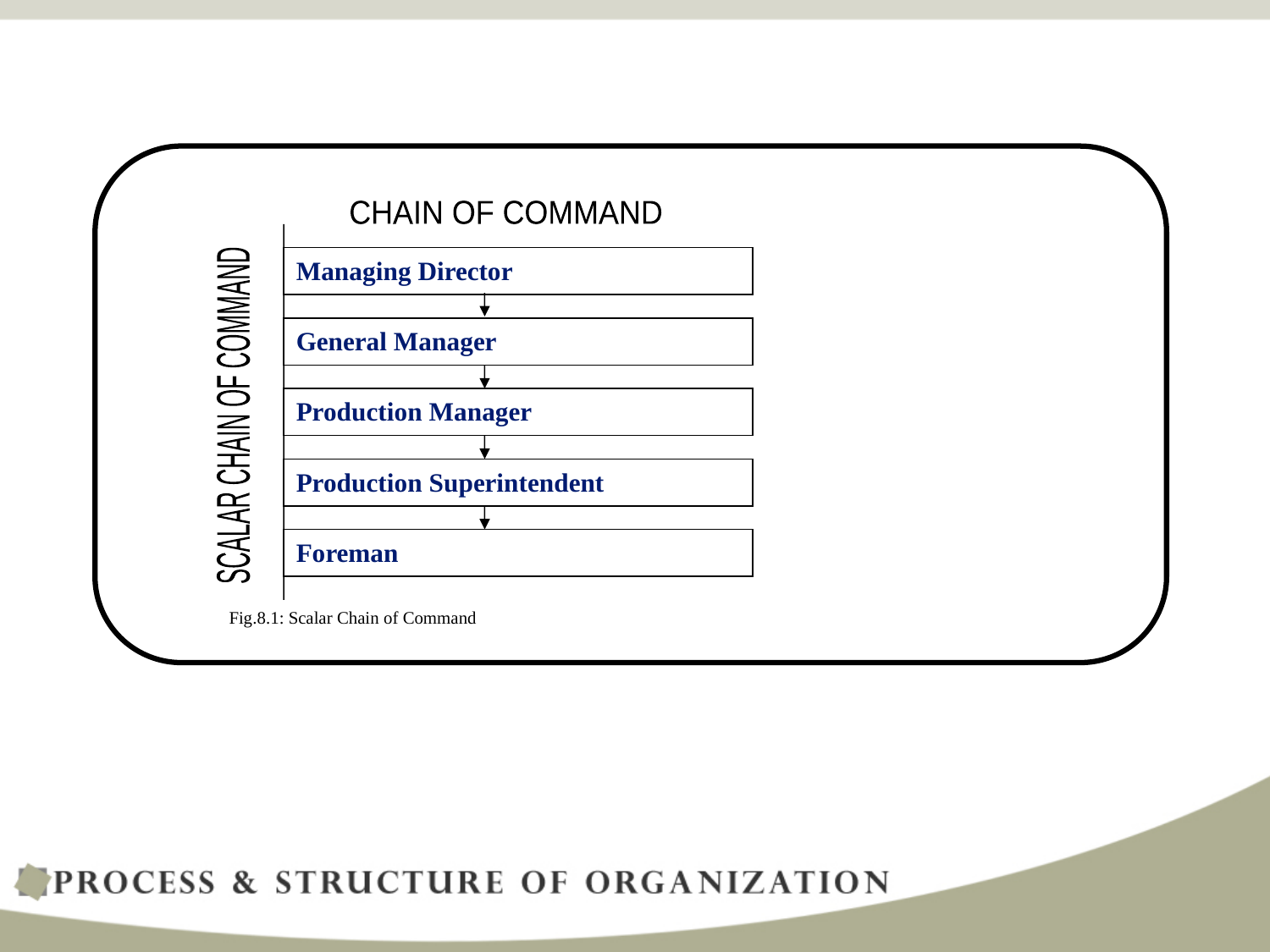

CHAIN OF COMMAND

Managing Director

General Manager

Production Manager

SCALAR CHAIN OF COMMAND

Production Superintendent

Foreman

Fig.8.1: Scalar Chain of Command